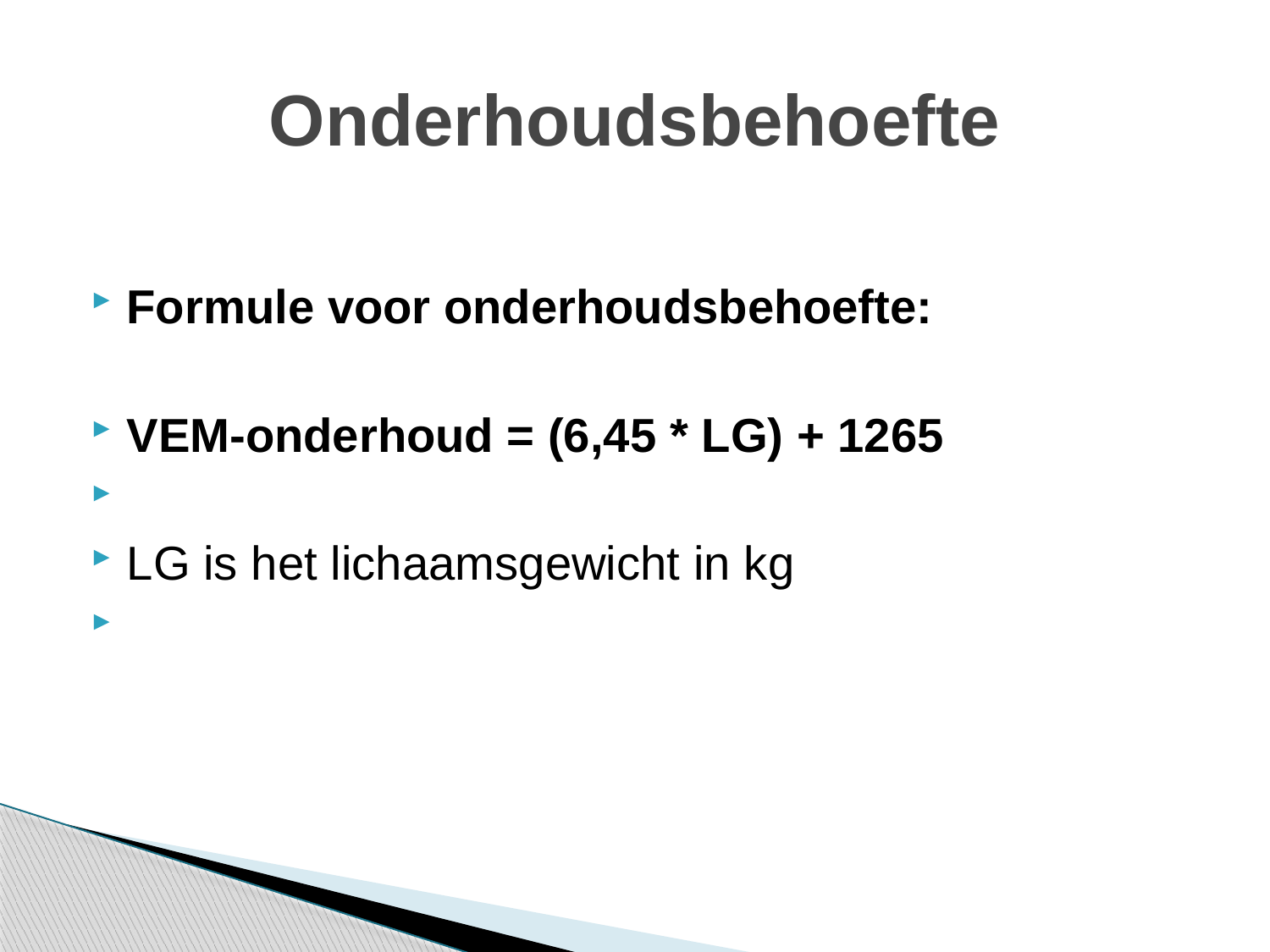

# Onderhoudsbehoefte

Formule voor onderhoudsbehoefte:

VEM-onderhoud = (6,45 * LG) + 1265

LG is het lichaamsgewicht in kg